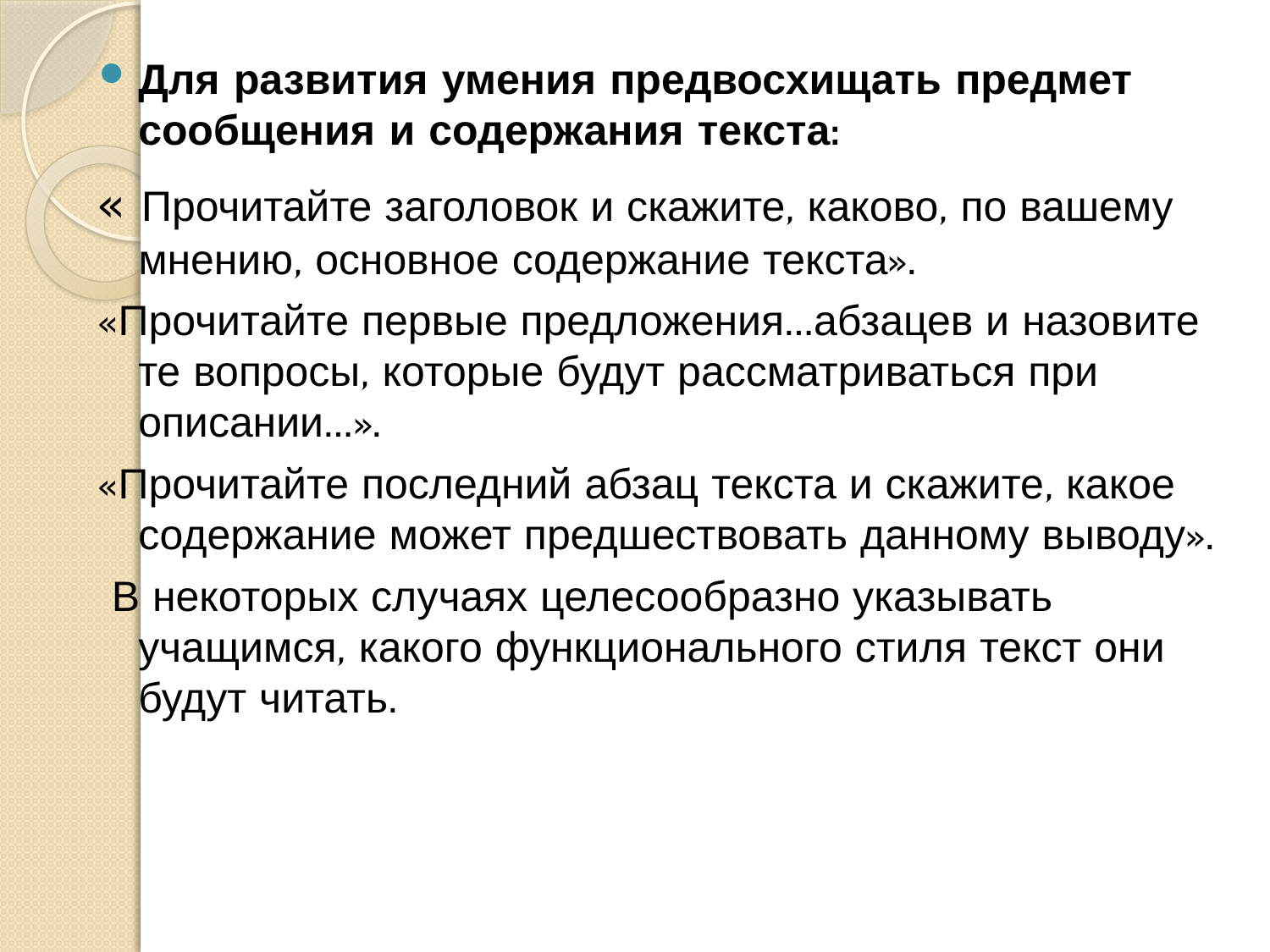

Для развития умения предвосхищать предмет сообщения и содержания текста:
« Прочитайте заголовок и скажите, каково, по вашему мнению, основное содержание текста».
«Прочитайте первые предложения…абзацев и назовите те вопросы, которые будут рассматриваться при описании…».
«Прочитайте последний абзац текста и скажите, какое содержание может предшествовать данному выводу».
 В некоторых случаях целесообразно указывать учащимся, какого функционального стиля текст они будут читать.